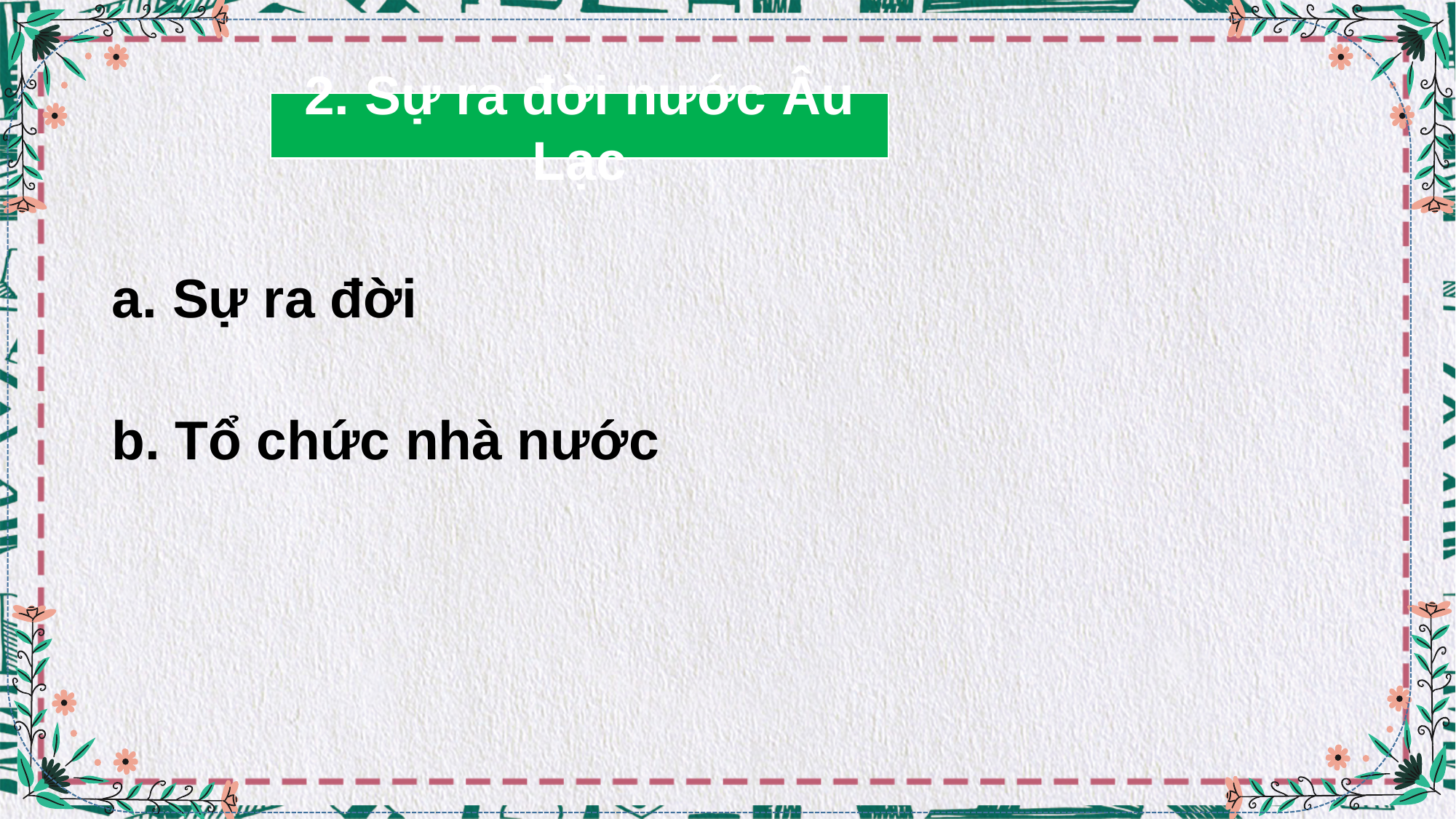

2. Sự ra đời nước Âu Lạc
a. Sự ra đời

b. Tổ chức nhà nước